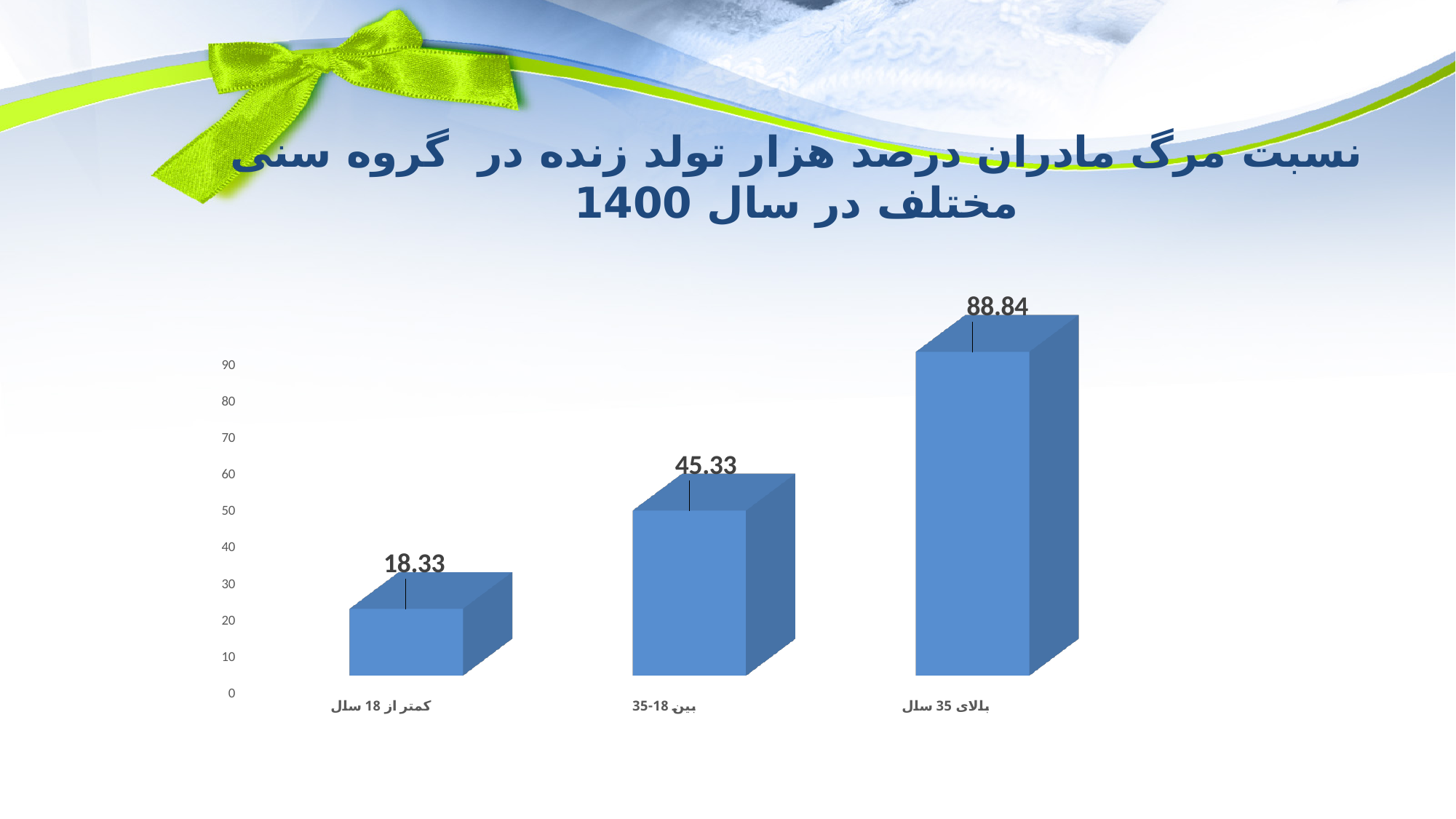

نسبت مرگ مادران درصد هزار تولد زنده در  گروه سنی مختلف در سال 1400

[unsupported chart]